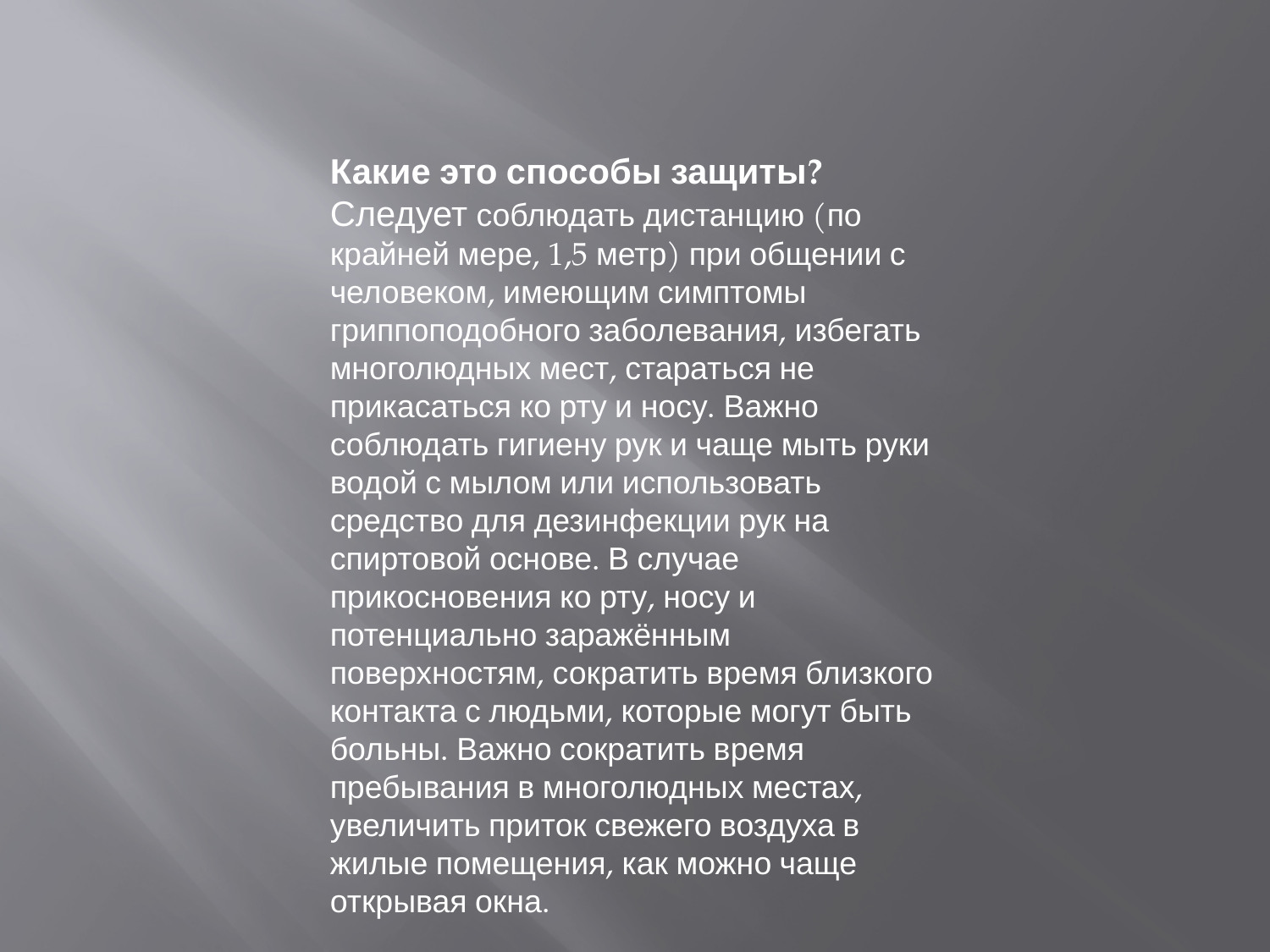

Какие это способы защиты?
Следует соблюдать дистанцию (по крайней мере, 1,5 метр) при общении с человеком, имеющим симптомы гриппоподобного заболевания, избегать многолюдных мест, стараться не прикасаться ко рту и носу. Важно соблюдать гигиену рук и чаще мыть руки водой с мылом или использовать средство для дезинфекции рук на спиртовой основе. В случае прикосновения ко рту, носу и потенциально заражённым поверхностям, сократить время близкого контакта с людьми, которые могут быть больны. Важно сократить время пребывания в многолюдных местах, увеличить приток свежего воздуха в жилые помещения, как можно чаще открывая окна.